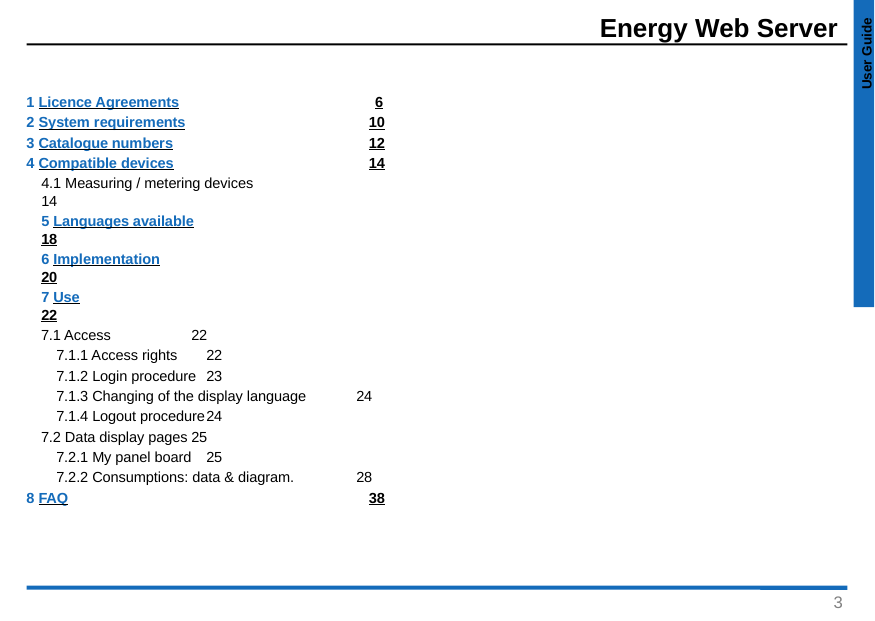

1 Licence Agreements	6
2 System requirements	10
3 Catalogue numbers	12
4 Compatible devices	14
4.1 Measuring / metering devices	14
5 Languages available	18
6 Implementation	20
7 Use	22
7.1 Access	22
	7.1.1 Access rights	22
	7.1.2 Login procedure 	23
	7.1.3 Changing of the display language 	24
	7.1.4 Logout procedure	24
7.2 Data display pages	25
	7.2.1 My panel board	25
	7.2.2 Consumptions: data & diagram. 	28
8 FAQ	38